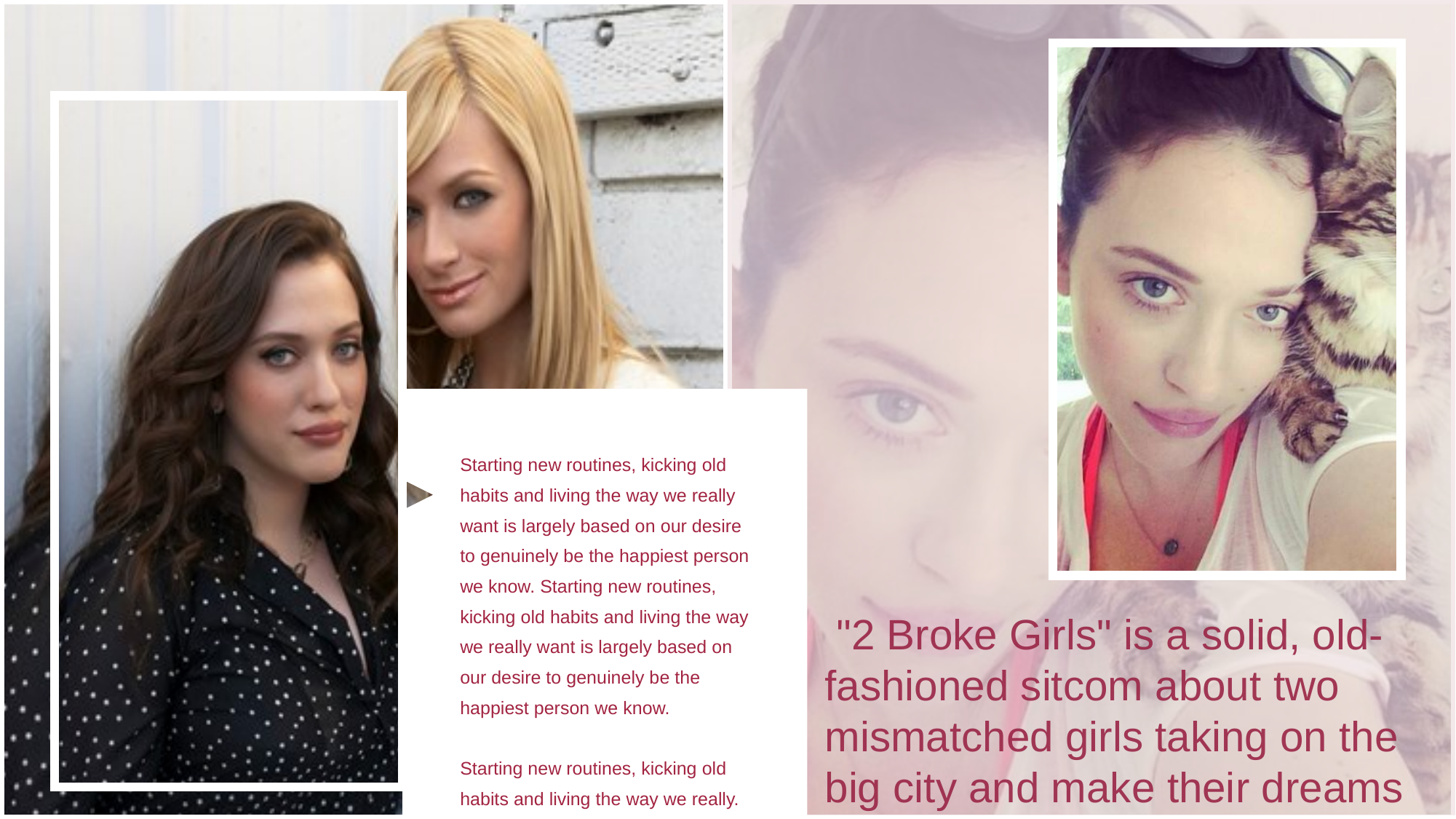

Starting new routines, kicking old habits and living the way we really want is largely based on our desire to genuinely be the happiest person we know. Starting new routines, kicking old habits and living the way we really want is largely based on our desire to genuinely be the happiest person we know.

Starting new routines, kicking old habits and living the way we really.
 "2 Broke Girls" is a solid, old-fashioned sitcom about two mismatched girls taking on the big city and make their dreams come true.